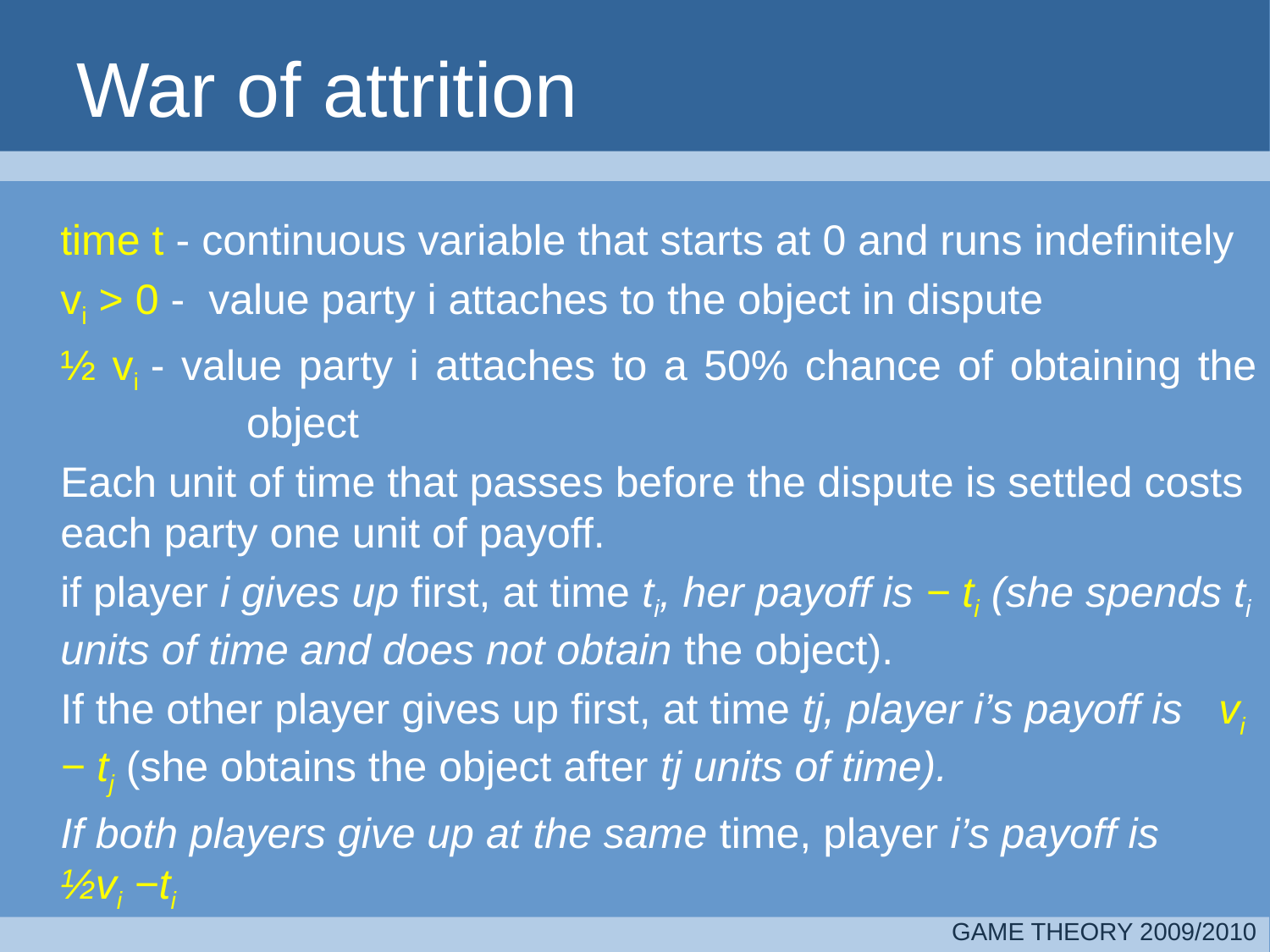

# War of attrition
	time t - continuous variable that starts at 0 and runs indefinitely
	vi > 0 -  value party i attaches to the object in dispute
	½ vi - value party i attaches to a 50% chance of obtaining the 	     object
	Each unit of time that passes before the dispute is settled costs each party one unit of payoff.
	if player i gives up first, at time ti, her payoff is − ti (she spends ti units of time and does not obtain the object).
	If the other player gives up first, at time tj, player i’s payoff is   vi − tj (she obtains the object after tj units of time).
	If both players give up at the same time, player i’s payoff is    ½vi −ti

GAME THEORY 2009/2010